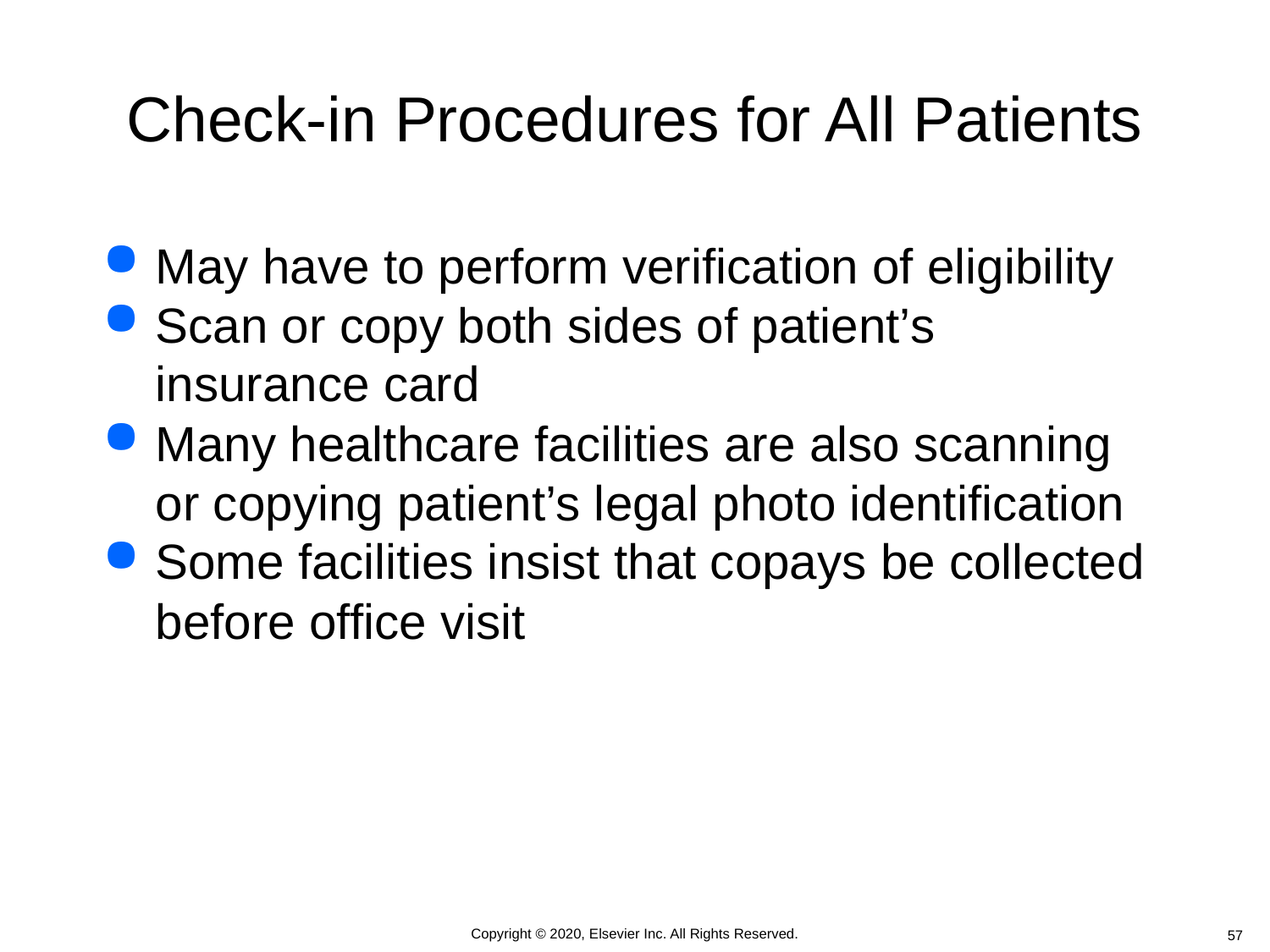

# Check-in Procedures for All Patients
May have to perform verification of eligibility
Scan or copy both sides of patient’s insurance card
Many healthcare facilities are also scanning or copying patient’s legal photo identification
Some facilities insist that copays be collected before office visit

 57